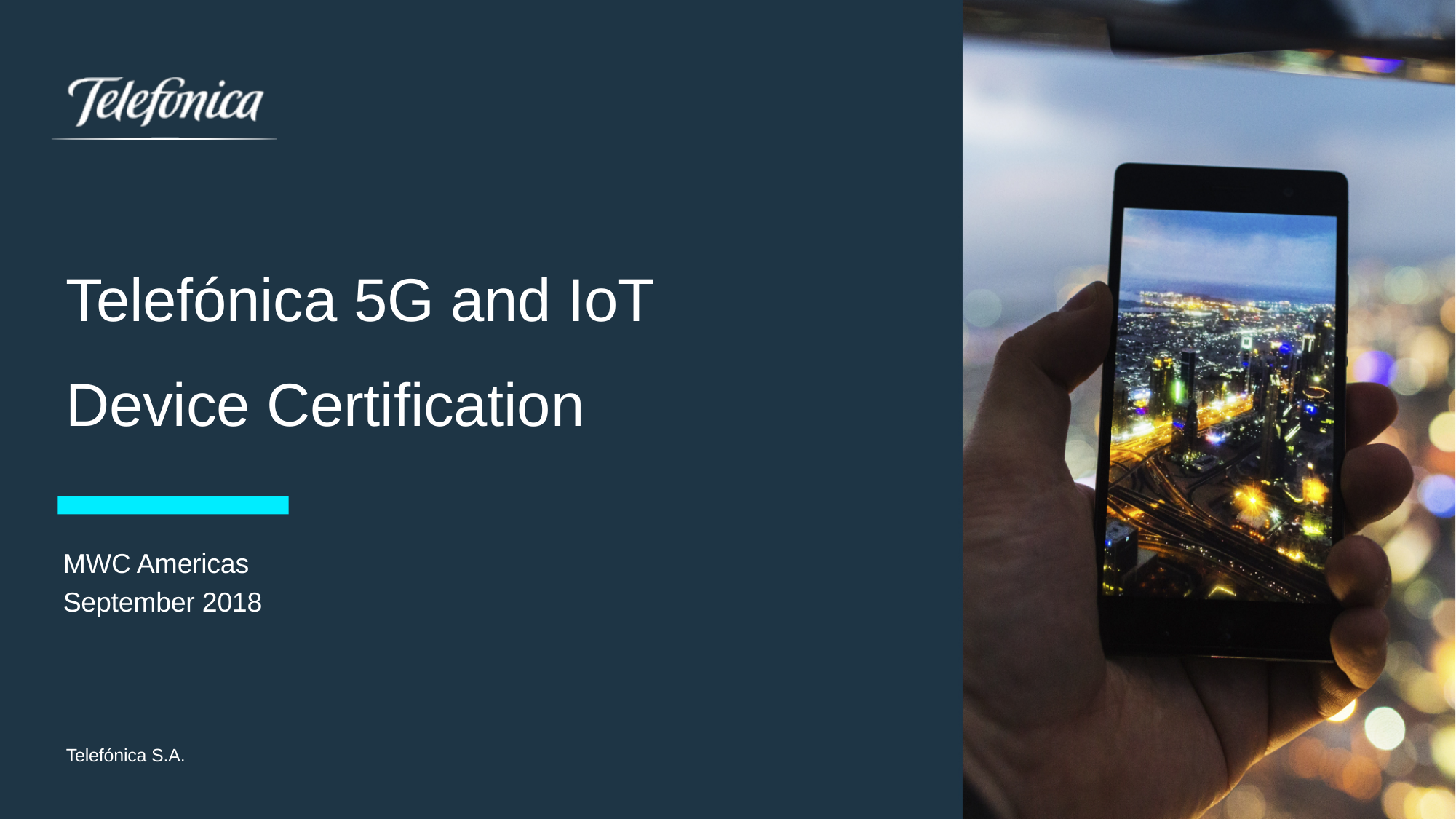

Telefónica 5G and IoT Device Certification

MWC Americas
September 2018
Telefónica S.A.